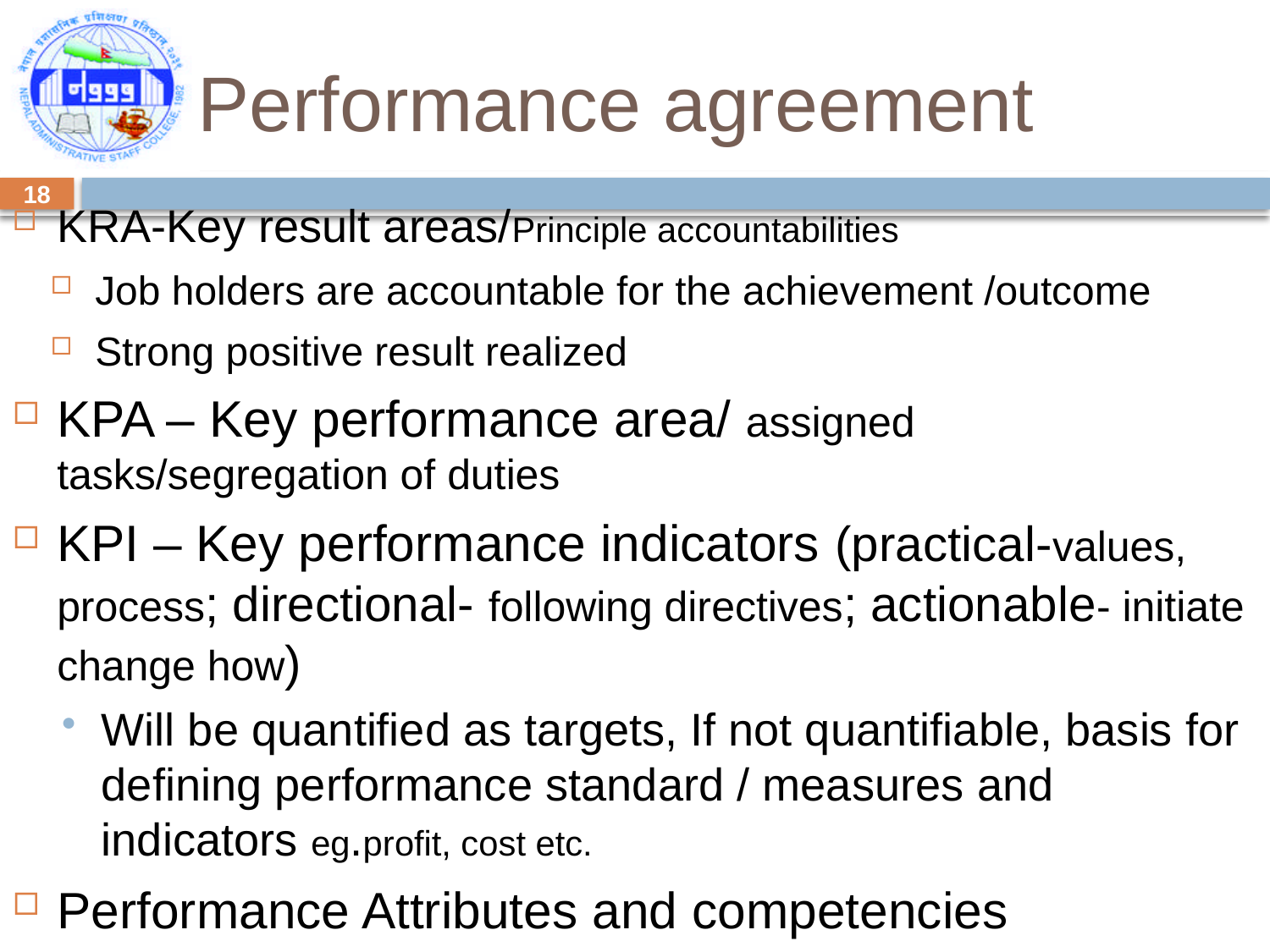

# Performance agreement
18
KRA-Key result areas/Principle accountabilities
Job holders are accountable for the achievement /outcome
Strong positive result realized
KPA – Key performance area/ assigned tasks/segregation of duties
KPI – Key performance indicators (practical-values, process; directional- following directives; actionable- initiate change how)
Will be quantified as targets, If not quantifiable, basis for defining performance standard / measures and indicators eg.profit, cost etc.
Performance Attributes and competencies